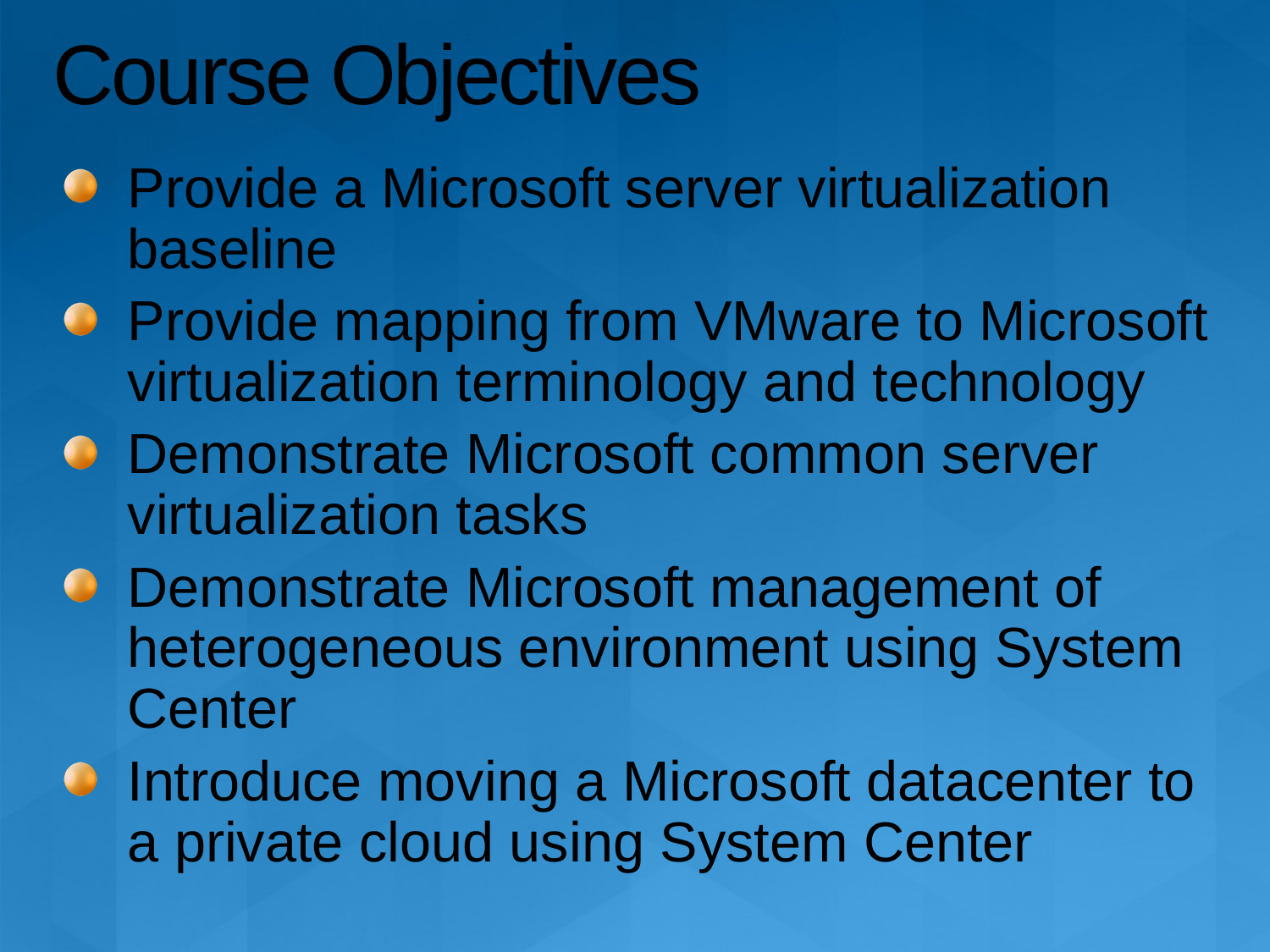

# Course Objectives
Provide a Microsoft server virtualization baseline
Provide mapping from VMware to Microsoft virtualization terminology and technology
Demonstrate Microsoft common server virtualization tasks
Demonstrate Microsoft management of heterogeneous environment using System Center
Introduce moving a Microsoft datacenter to a private cloud using System Center